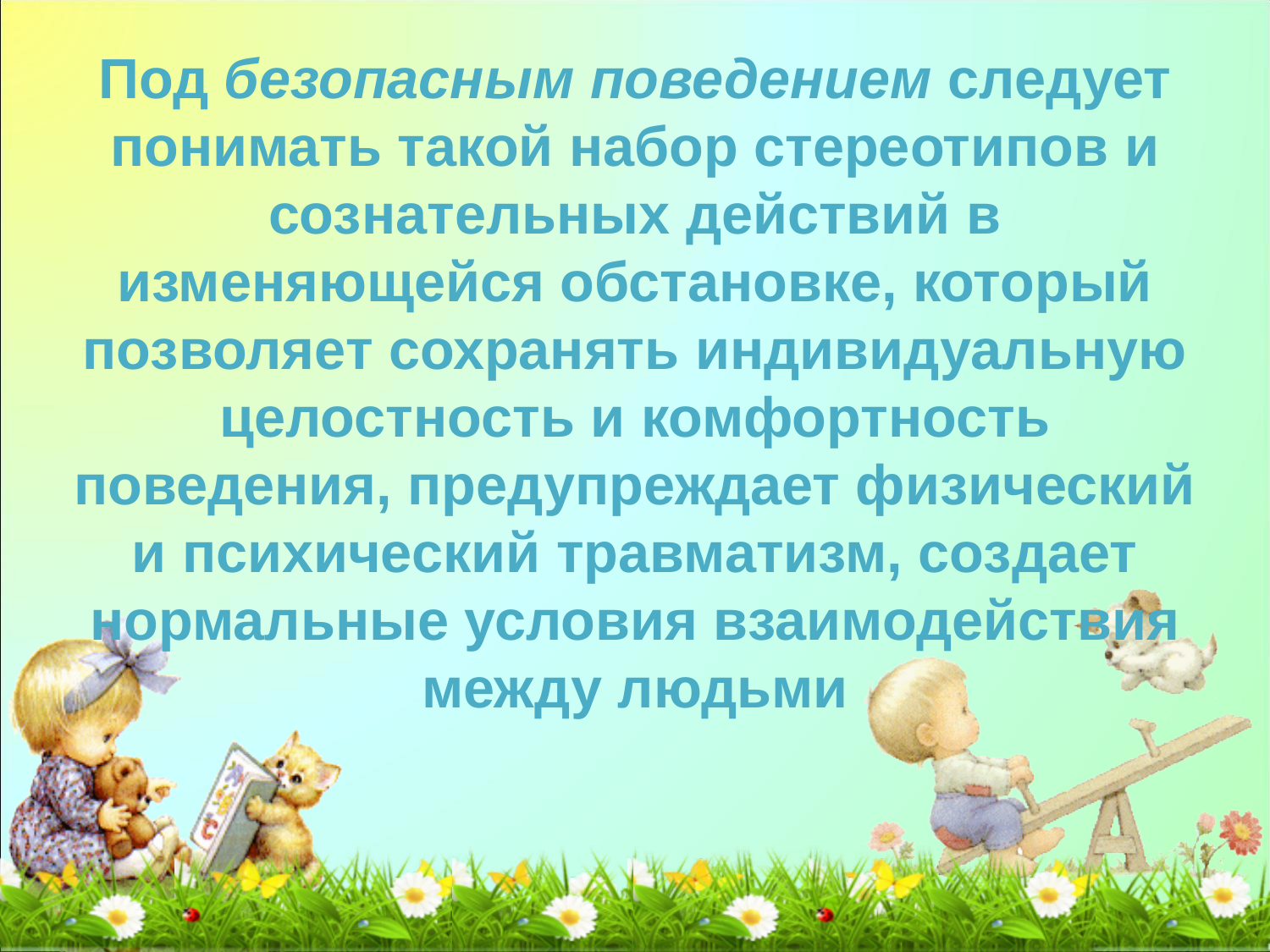

Под безопасным поведением следует понимать такой набор стереотипов и сознательных действий в изменяющейся обстановке, который позволяет сохранять индивидуальную целостность и комфортность поведения, предупреждает физический и психический травматизм, создает нормальные условия взаимодействия между людьми